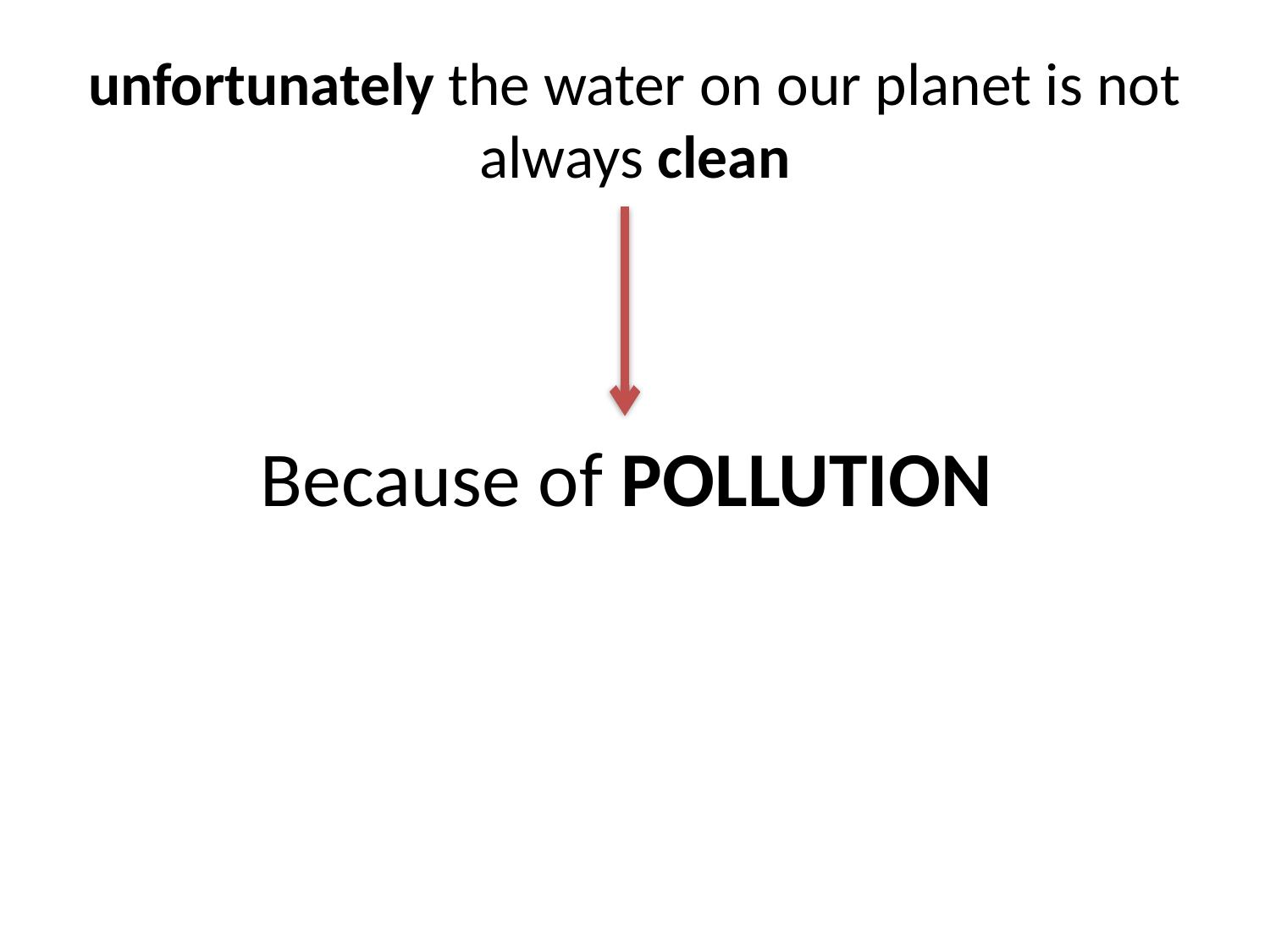

# unfortunately the water on our planet is not always clean
Because of POLLUTION